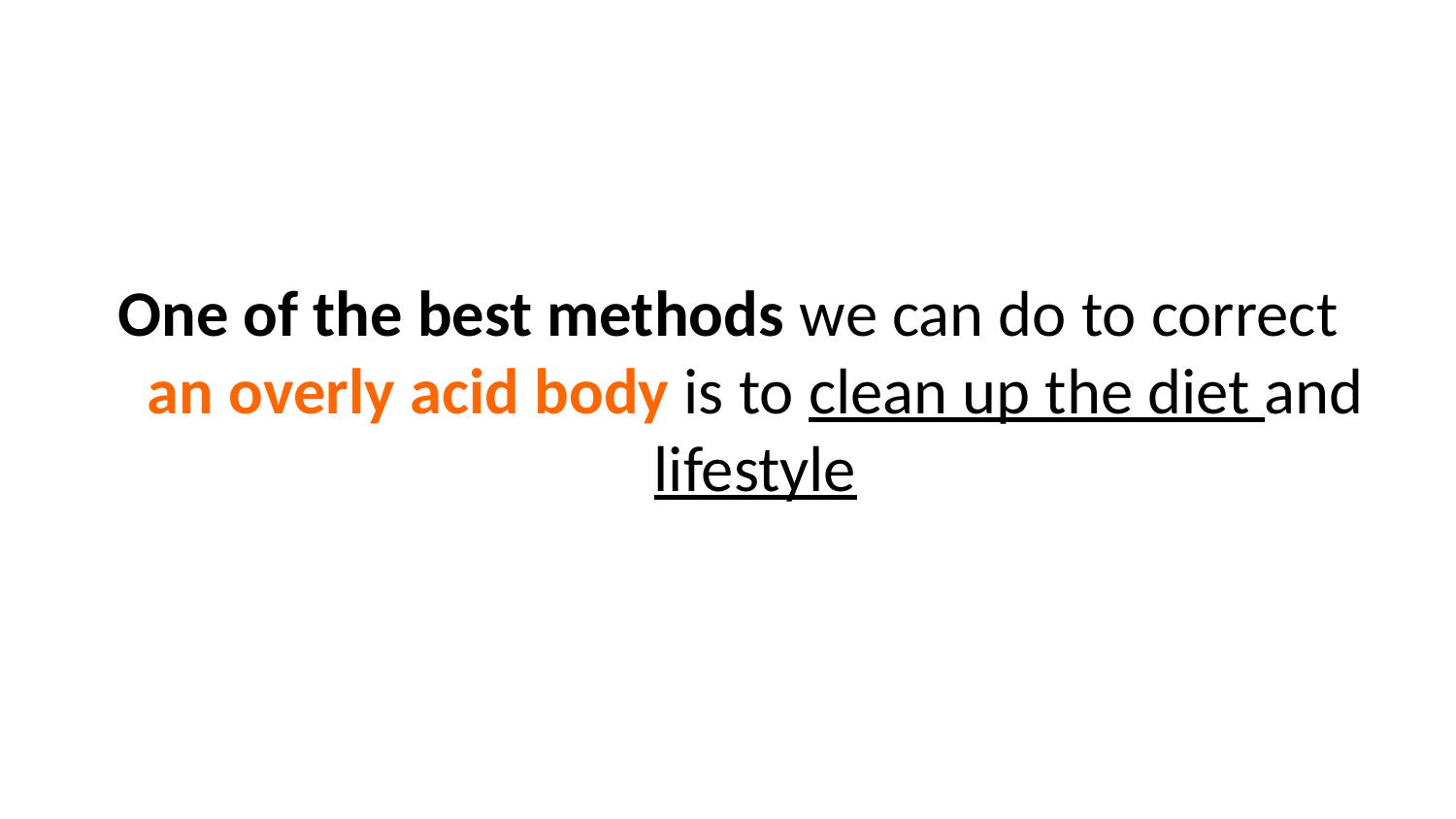

One of the best methods we can do to correct an overly acid body is to clean up the diet and lifestyle